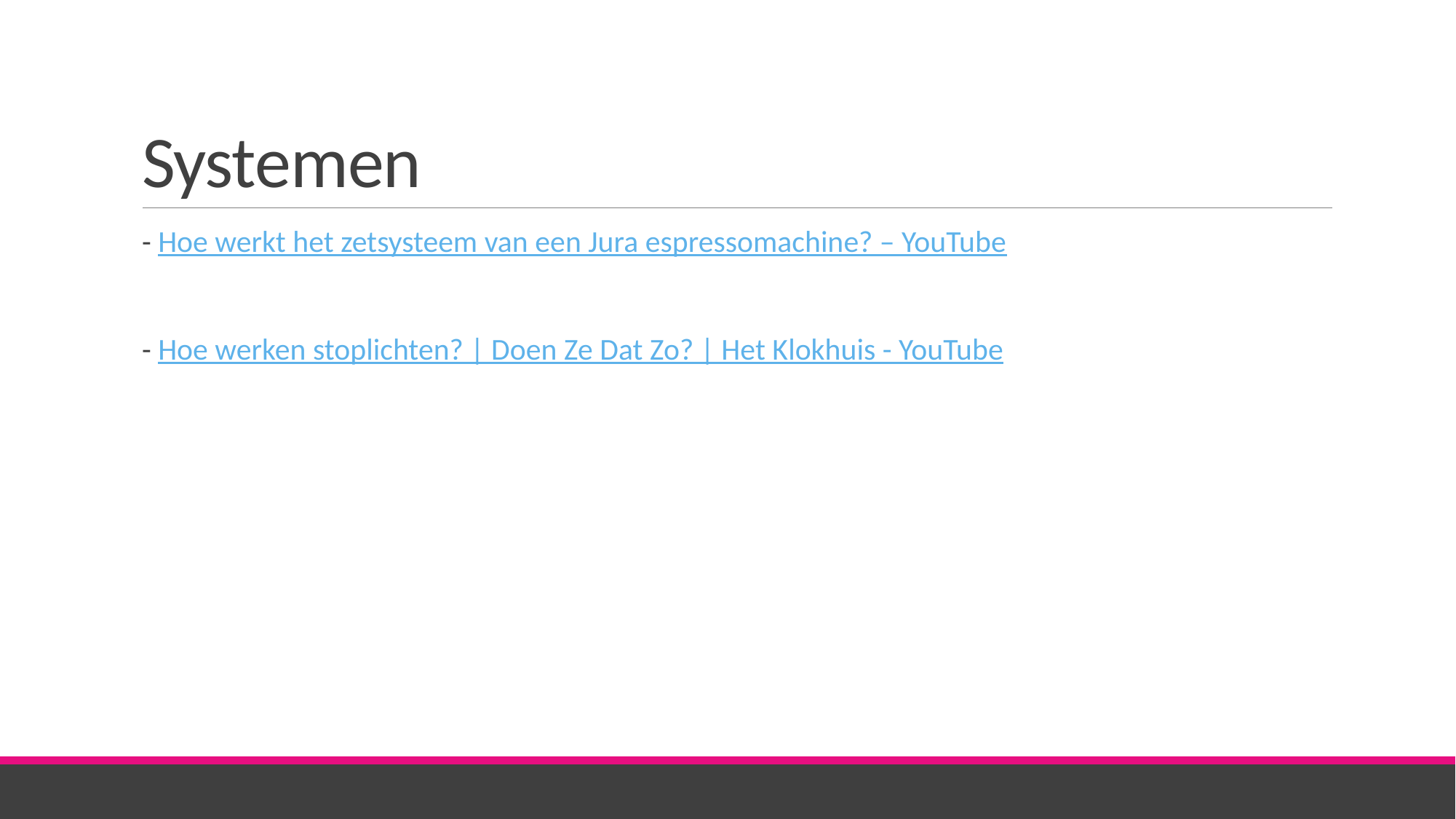

# Systemen
- Hoe werkt het zetsysteem van een Jura espressomachine? – YouTube

- Hoe werken stoplichten? | Doen Ze Dat Zo? | Het Klokhuis - YouTube